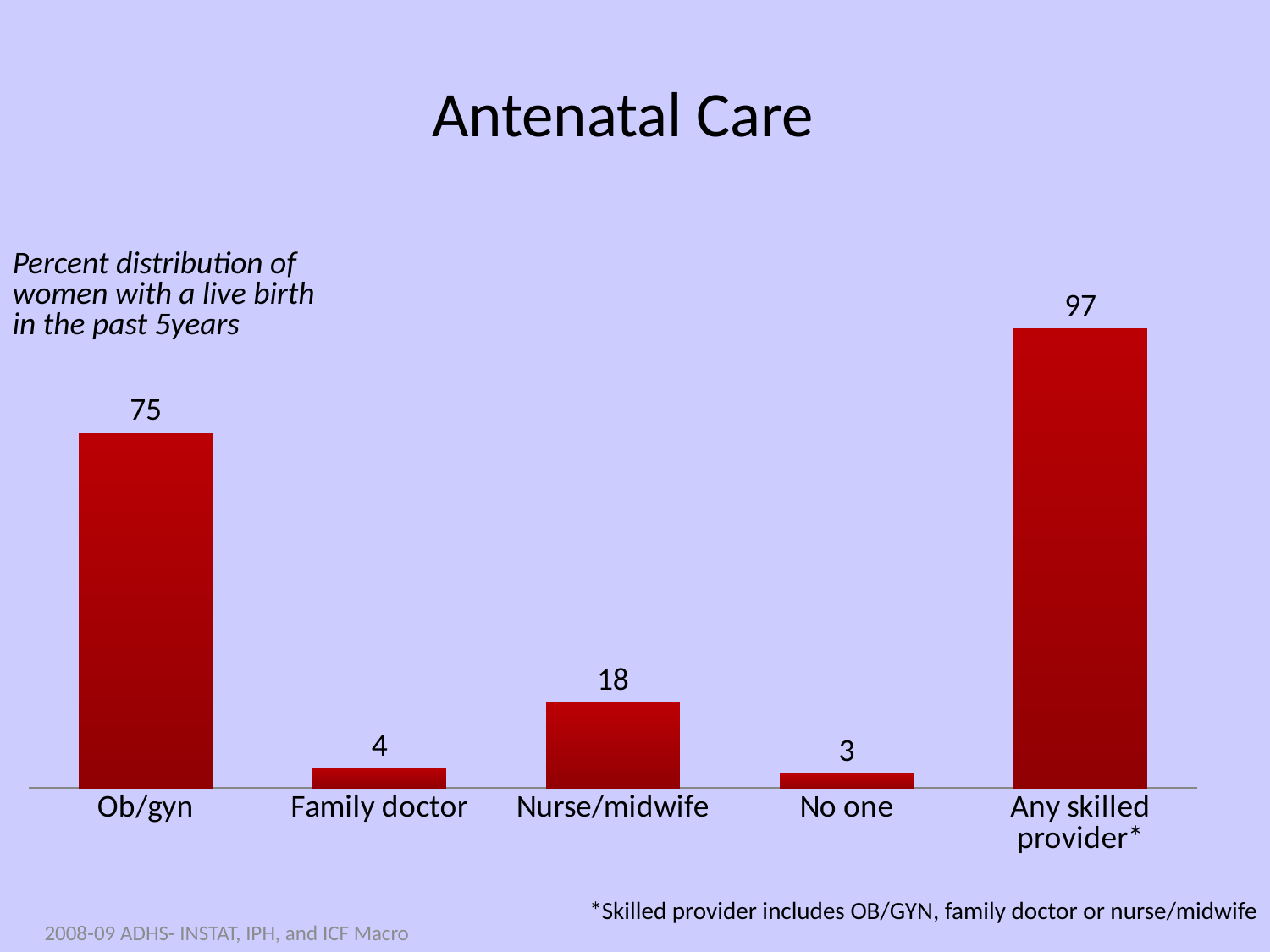

# Antenatal Care

### Chart

| Category |  |
|---|---|
| Ob/gyn | 75.0 |
| Family doctor | 4.0 |
| Nurse/midwife | 18.0 |
| No one | 3.0 |
| Any skilled provider* | 97.0 |
Percent distribution of women with a live birth in the past 5years
*Skilled provider includes OB/GYN, family doctor or nurse/midwife
2008-09 ADHS- INSTAT, IPH, and ICF Macro